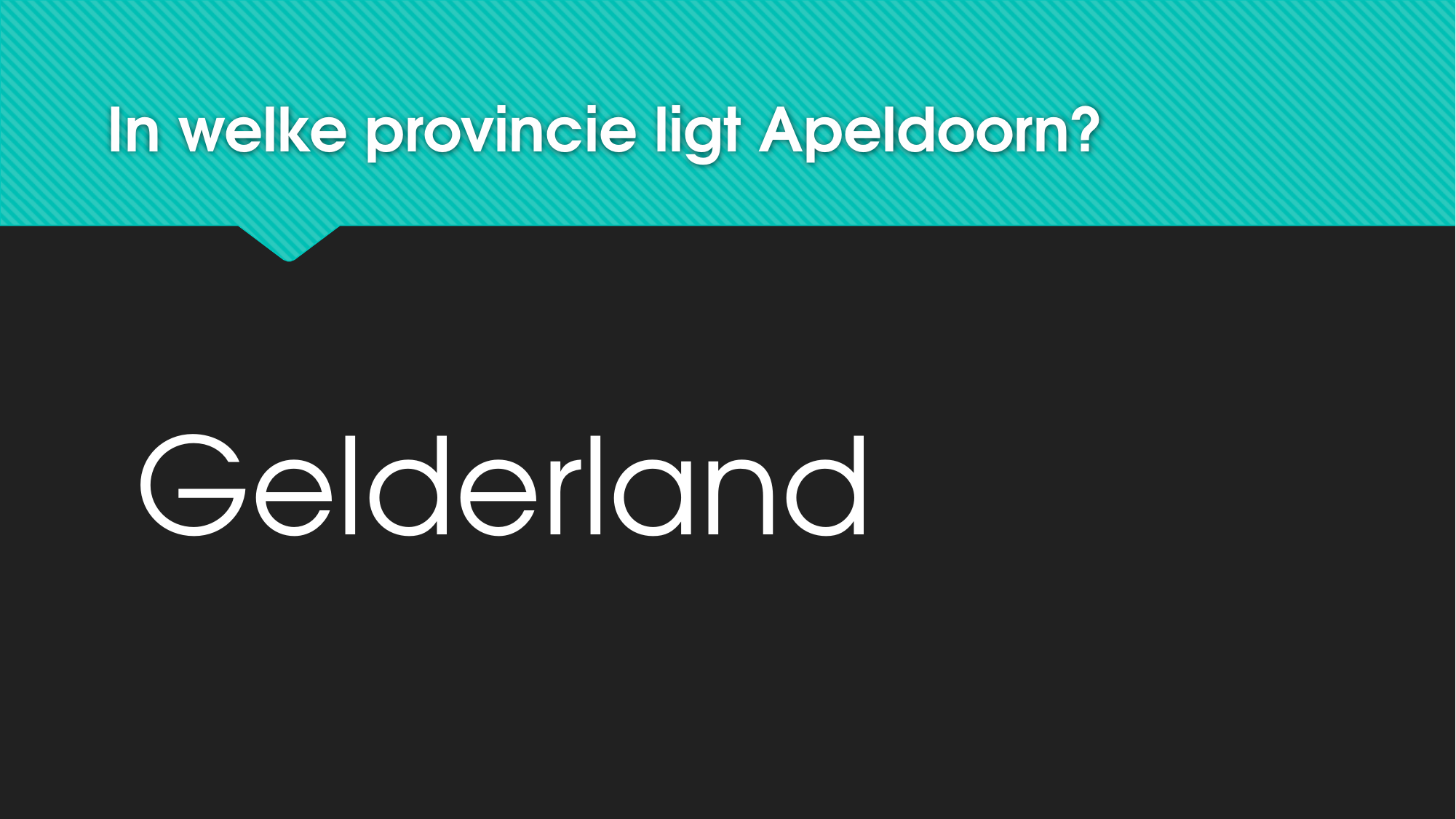

# In welke provincie ligt Apeldoorn?

Gelderland